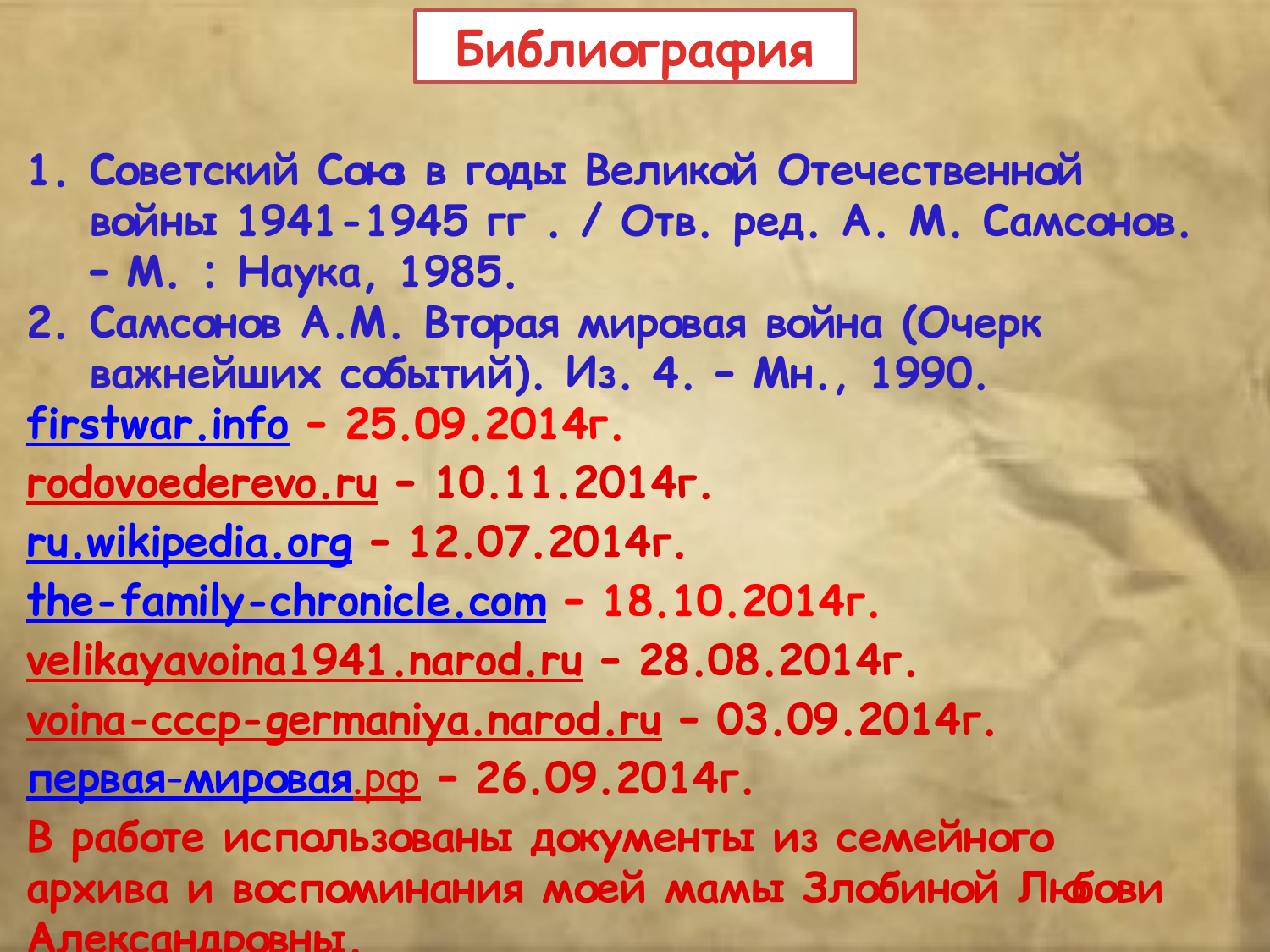

Библиография
Советский Союз в годы Великой Отечественной войны 1941-1945 гг . / Отв. ред. А. М. Самсонов. – М. : Наука, 1985.
Самсонов А.М. Вторая мировая война (Очерк важнейших событий). Из. 4. – Мн., 1990.
firstwar.info – 25.09.2014г.
rodovoederevo.ru – 10.11.2014г.
ru.wikipedia.org – 12.07.2014г.
the-family-chronicle.com – 18.10.2014г.
velikayavoina1941.narod.ru – 28.08.2014г.
voina-cccp-germaniya.narod.ru – 03.09.2014г.
первая-мировая.рф – 26.09.2014г.
В работе использованы документы из семейного архива и воспоминания моей мамы Злобиной Любови Александровны.